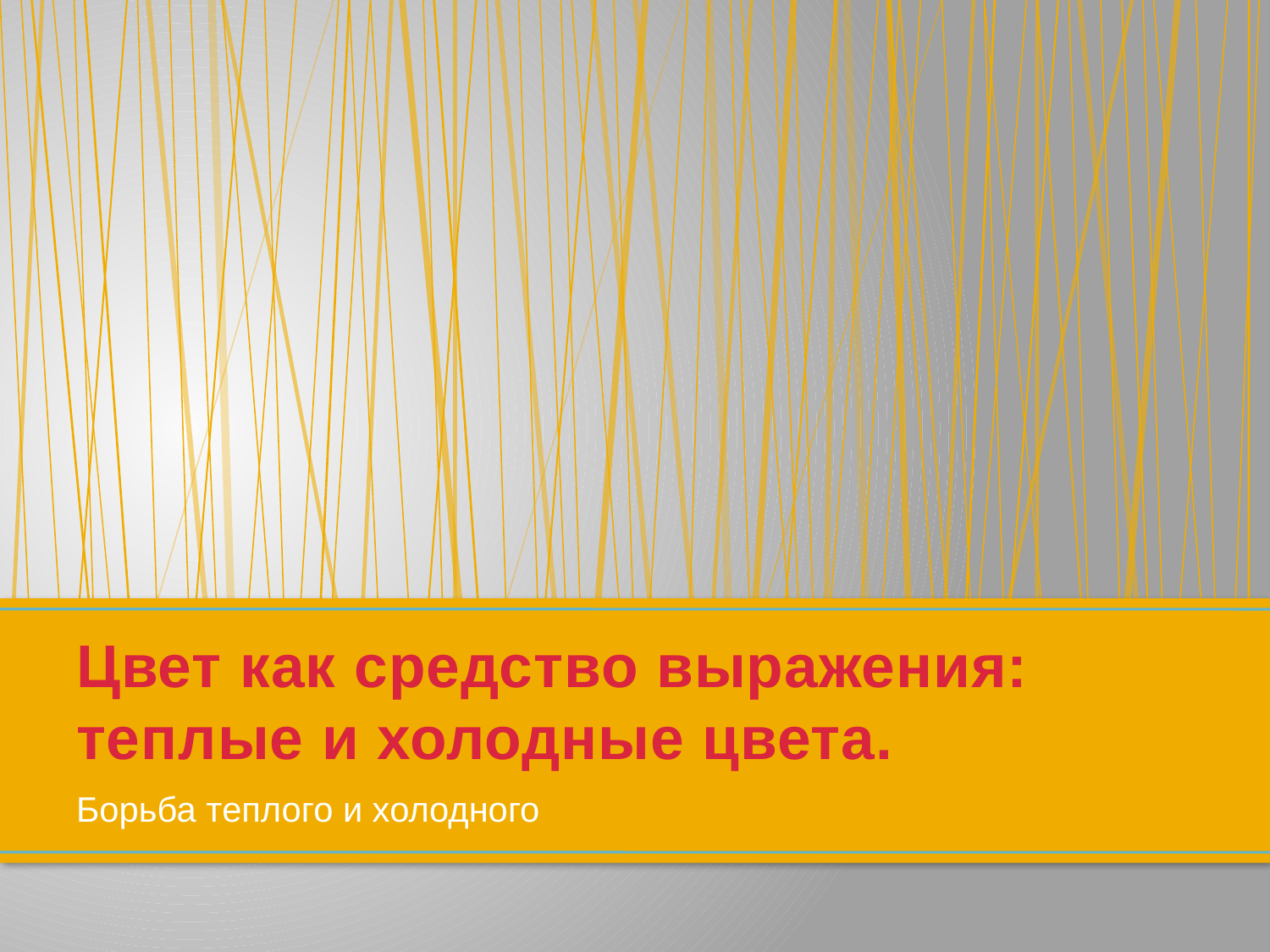

# Цвет как средство выражения: теплые и холодные цвета.
Борьба теплого и холодного